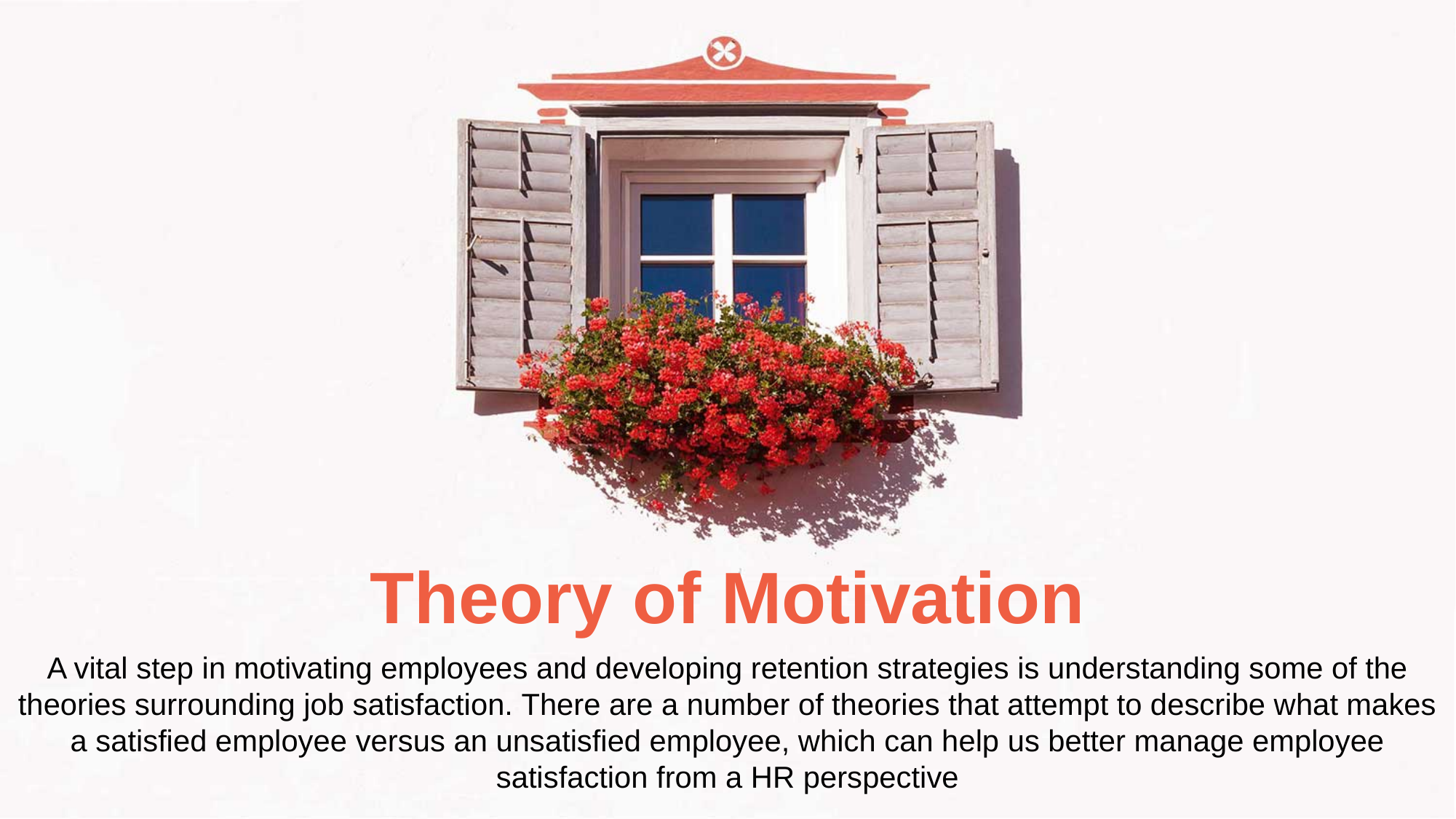

Theory of Motivation
A vital step in motivating employees and developing retention strategies is understanding some of the theories surrounding job satisfaction. There are a number of theories that attempt to describe what makes a satisfied employee versus an unsatisfied employee, which can help us better manage employee satisfaction from a HR perspective